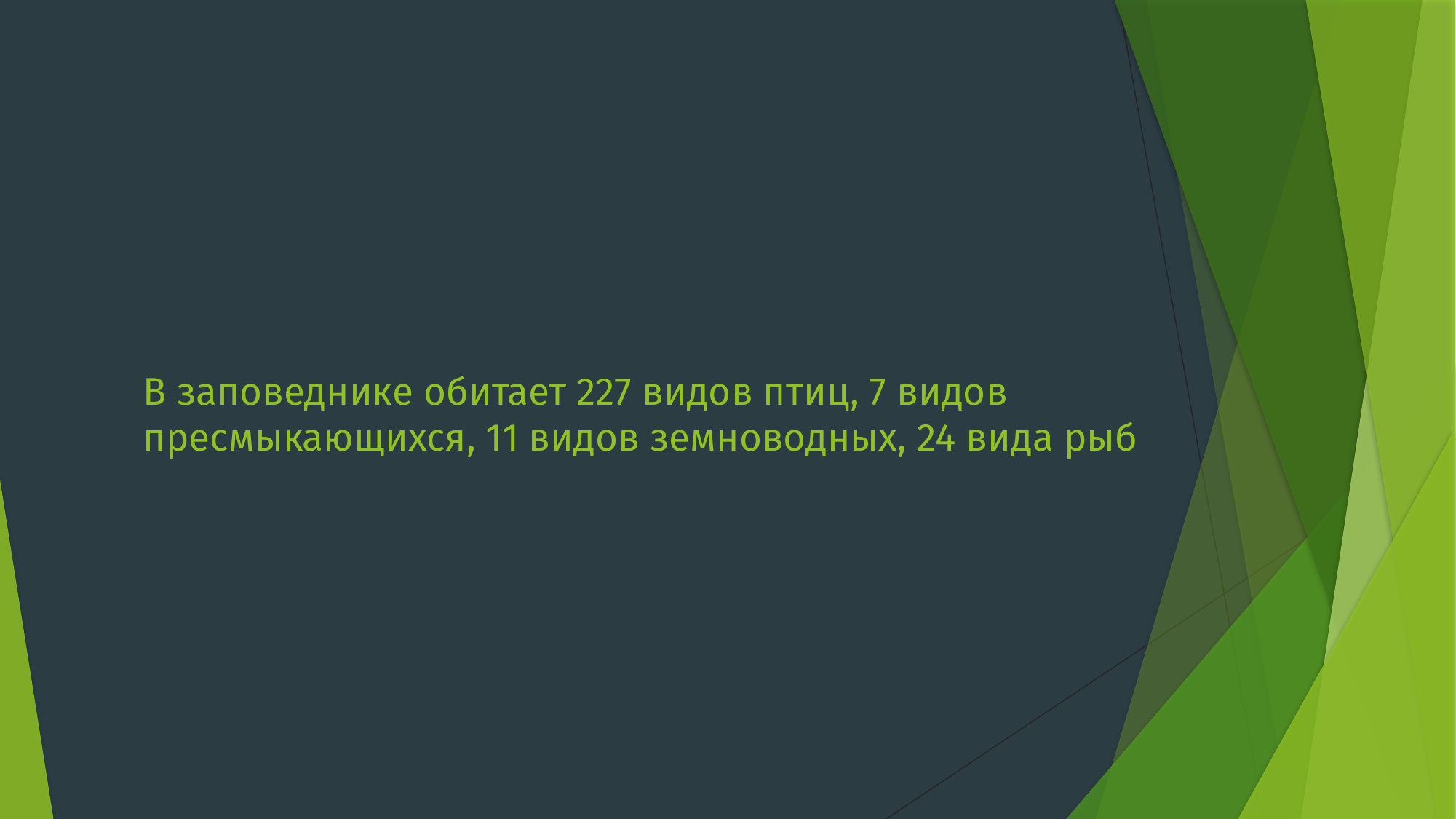

# В заповеднике обитает 227 видов птиц, 7 видов пресмыкающихся, 11 видов земноводных, 24 вида рыб